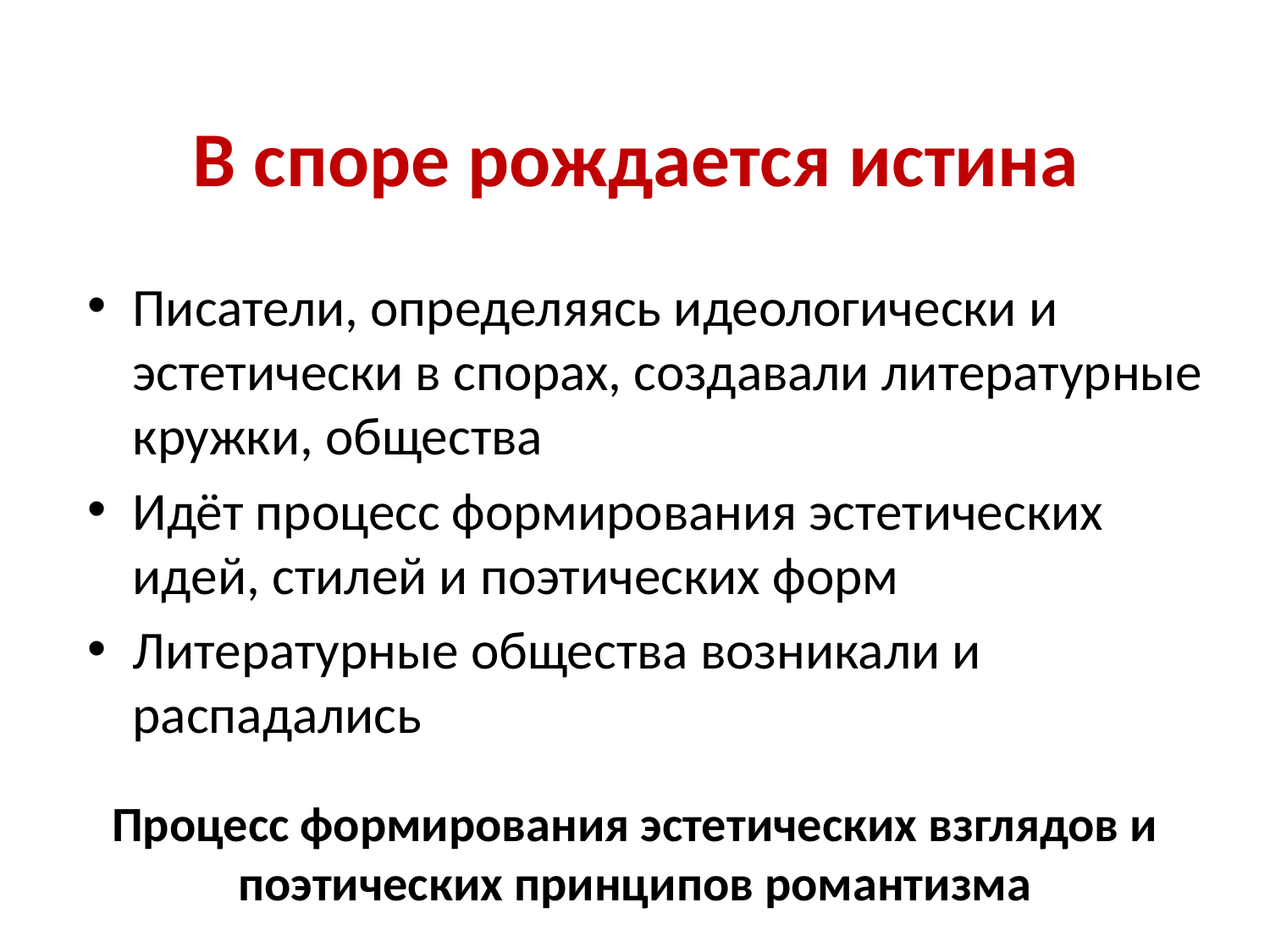

# В споре рождается истина
Писатели, определяясь идеологически и эстетически в спорах, создавали литературные кружки, общества
Идёт процесс формирования эстетических идей, стилей и поэтических форм
Литературные общества возникали и распадались
Процесс формирования эстетических взглядов и поэтических принципов романтизма